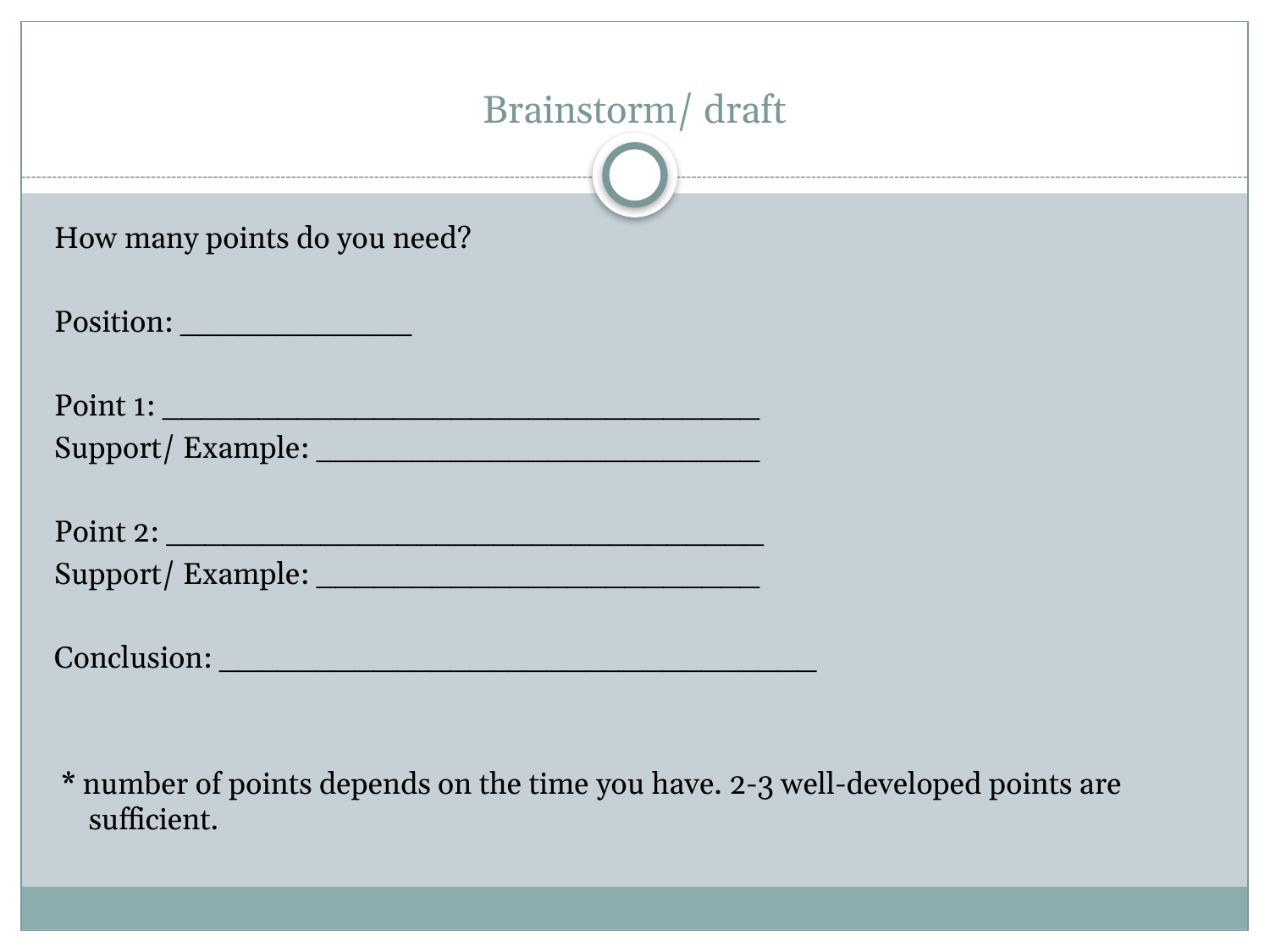

# Brainstorm/ draft
How many points do you need?

Position: ____________

Point 1: _______________________________
Support/ Example: _______________________

Point 2: _______________________________
Support/ Example: _______________________

Conclusion: _______________________________

 * number of points depends on the time you have. 2-3 well-developed points are sufficient.